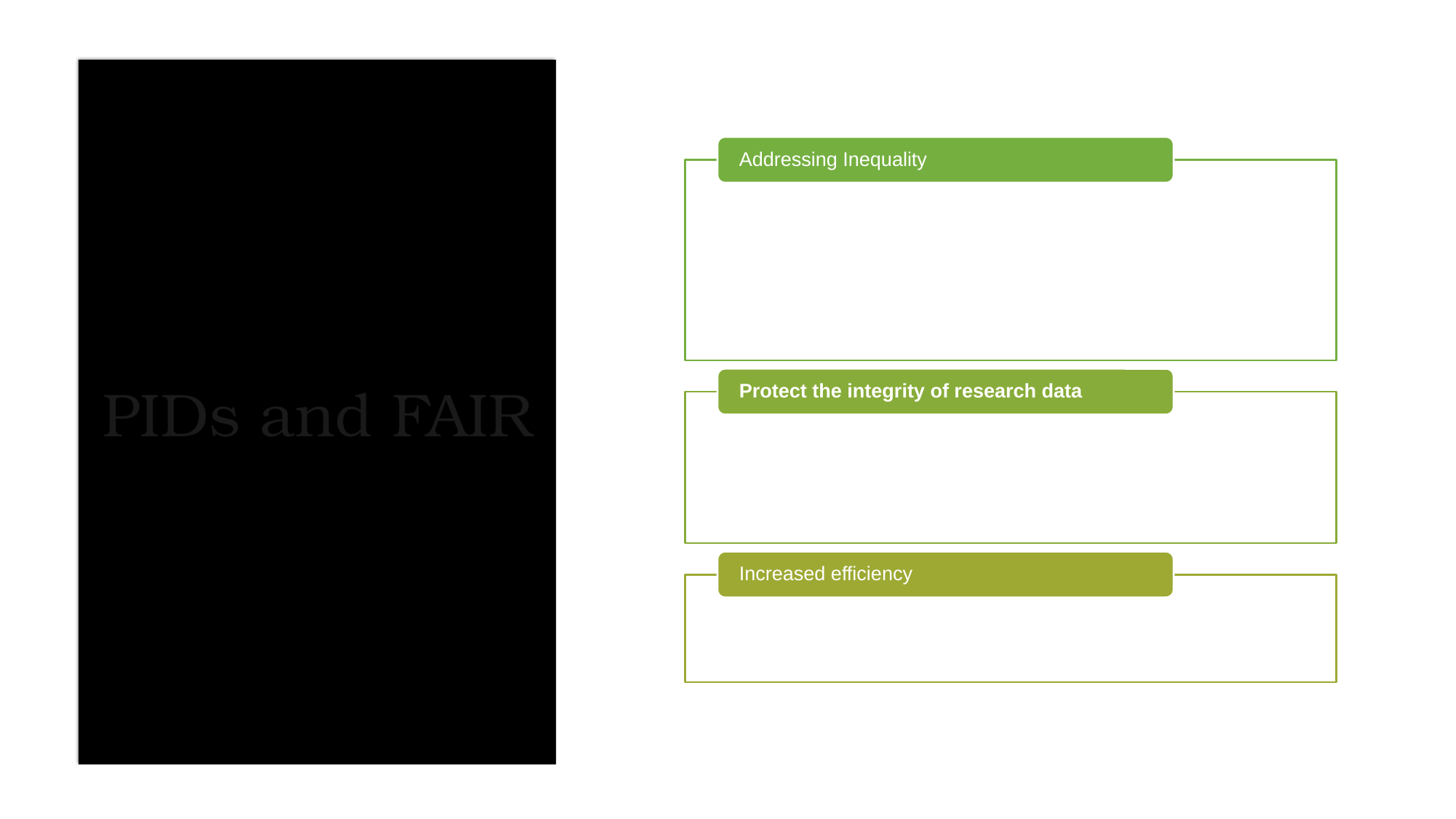

# PIDs and FAIR
Broadening the benefits of data-driven science
To more and diverse stakeholders
Ensuring the contribution of researchers, their funding, organisations and the narrative of the projects being undertaken are described in a discoverable and reusable
Made accessible to global networks
Through agreed standards.
Addressing Inequality
Ensuring correct attribution and accountability
Enabling recognition of more contributions and roles for researchers
Allowing provenance to be established where lesser-known output is the basis for more established later “keystone” work.
Protect the integrity of research data
Making it easier to share and re-use factual metadata
PIDs can free up time to generate more value-additive information
Increased efficiency